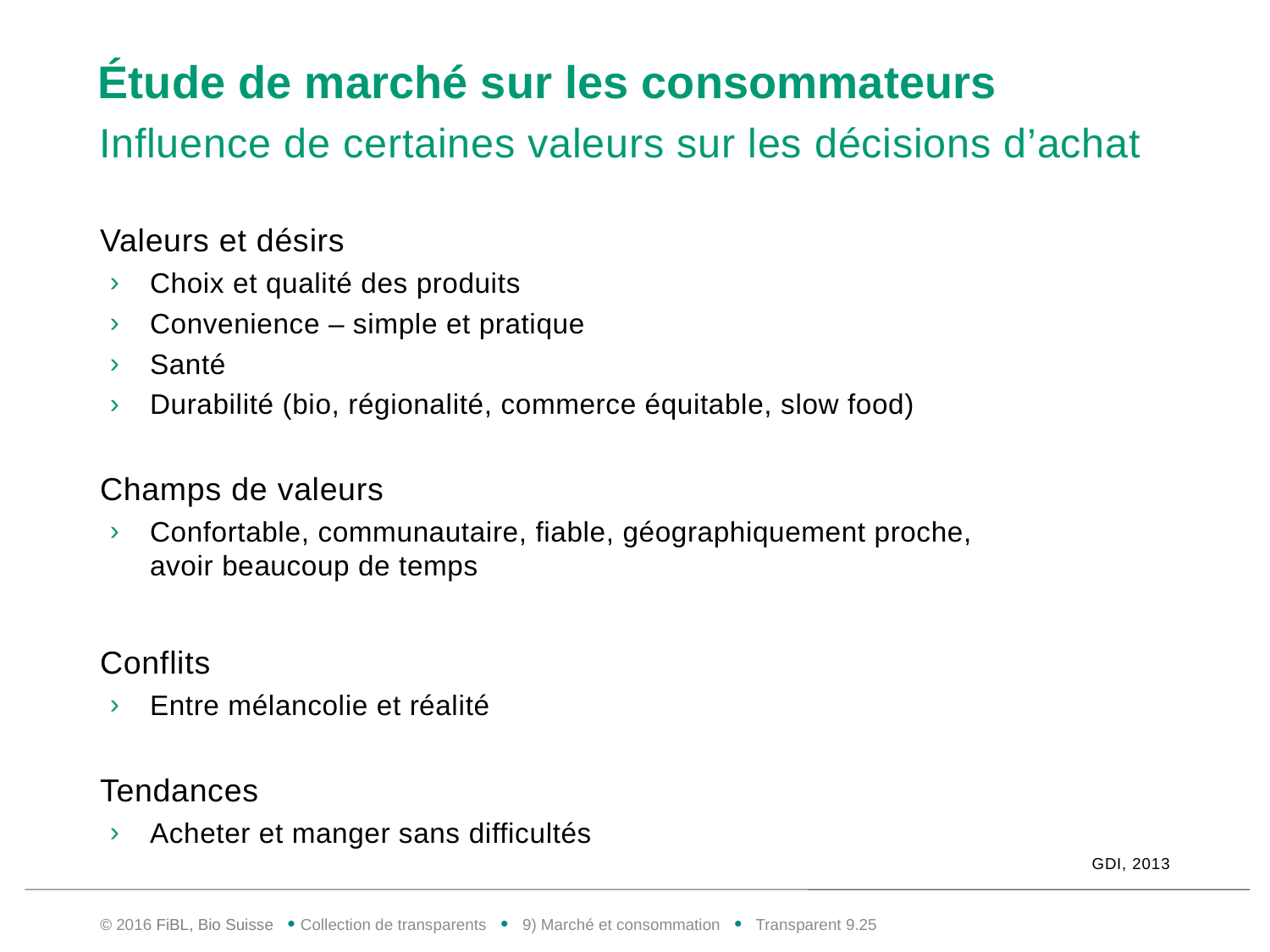

# Étude de marché sur les consommateurs
Influence de certaines valeurs sur les décisions d’achat
Valeurs et désirs
Choix et qualité des produits
Convenience – simple et pratique
Santé
Durabilité (bio, régionalité, commerce équitable, slow food)

Champs de valeurs
Confortable, communautaire, fiable, géographiquement proche,
avoir beaucoup de temps

Conflits
Entre mélancolie et réalité

Tendances
Acheter et manger sans difficultés
GDI, 2013

© 2016 FiBL, Bio Suisse   • Collection de transparents   •   9) Marché et consommation   •   Transparent 9.25